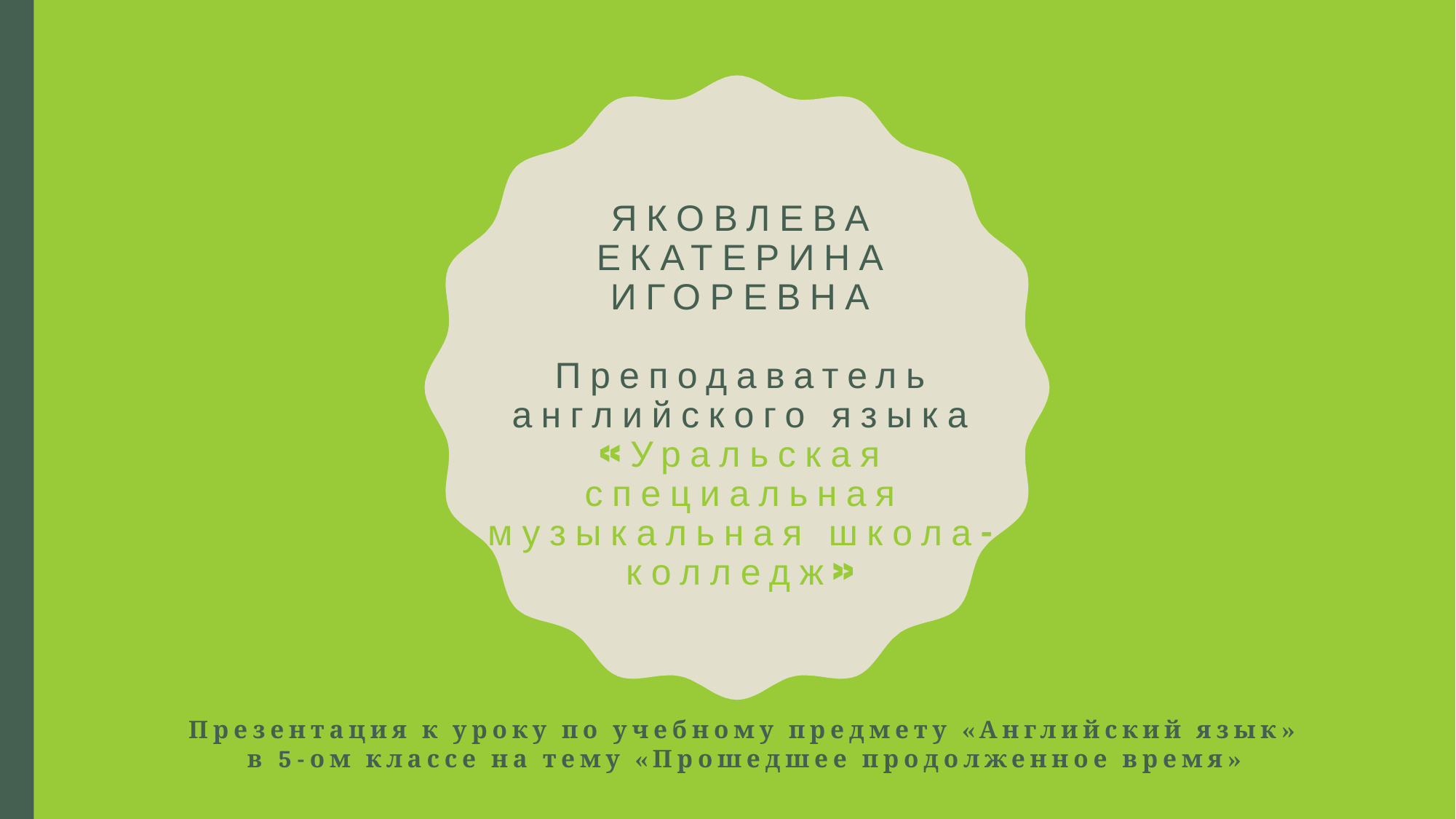

# ЯКОВЛЕВА ЕКАТЕРИНА ИГОРЕВНА Преподаватель английского языка «Уральская специальная музыкальная школа-колледж»
Презентация к уроку по учебному предмету «Английский язык» в 5-ом классе на тему «Прошедшее продолженное время»